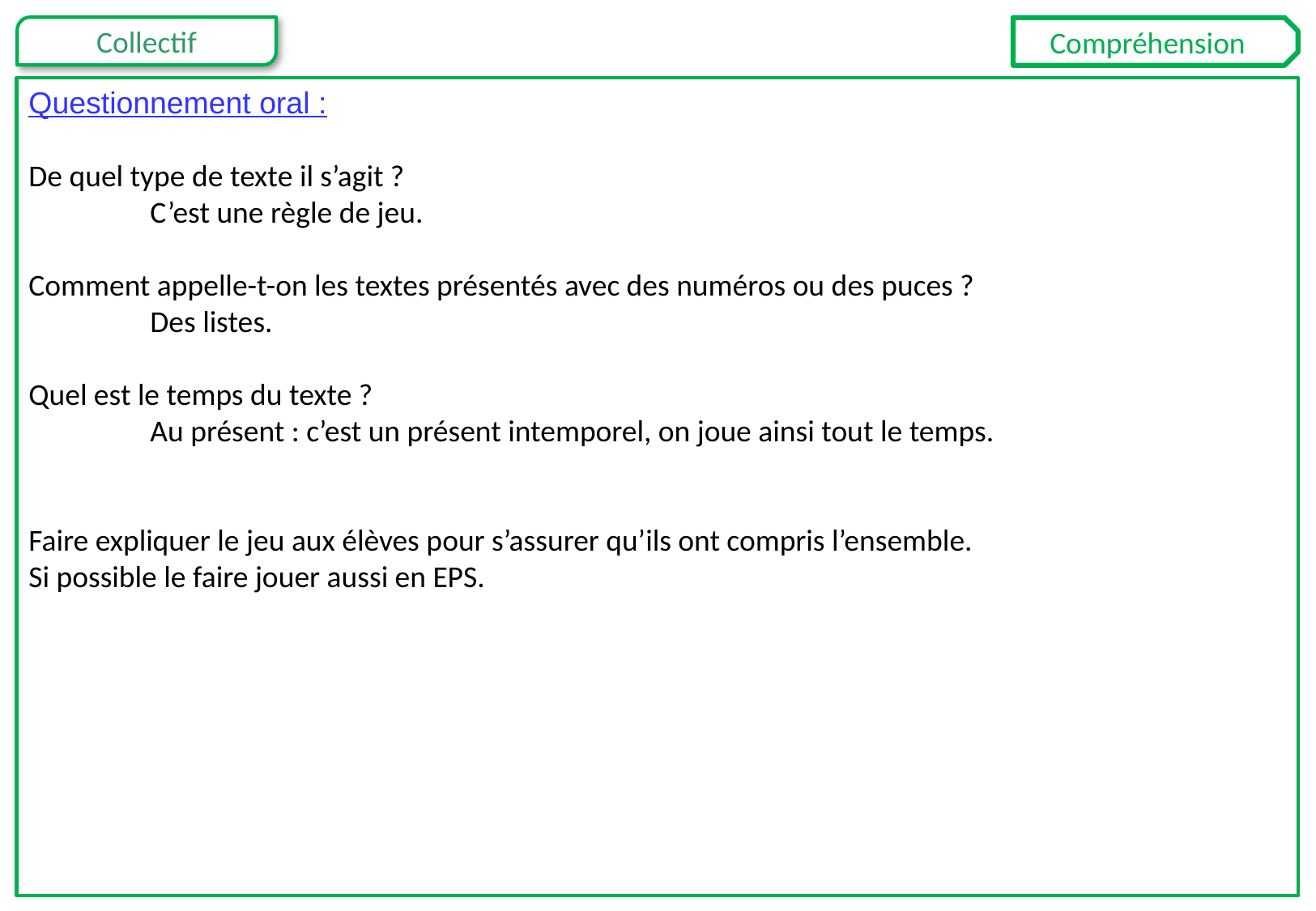

Compréhension
Questionnement oral :

De quel type de texte il s’agit ?
	C’est une règle de jeu.

Comment appelle-t-on les textes présentés avec des numéros ou des puces ?
	Des listes.

Quel est le temps du texte ?
	Au présent : c’est un présent intemporel, on joue ainsi tout le temps.

Faire expliquer le jeu aux élèves pour s’assurer qu’ils ont compris l’ensemble.
Si possible le faire jouer aussi en EPS.